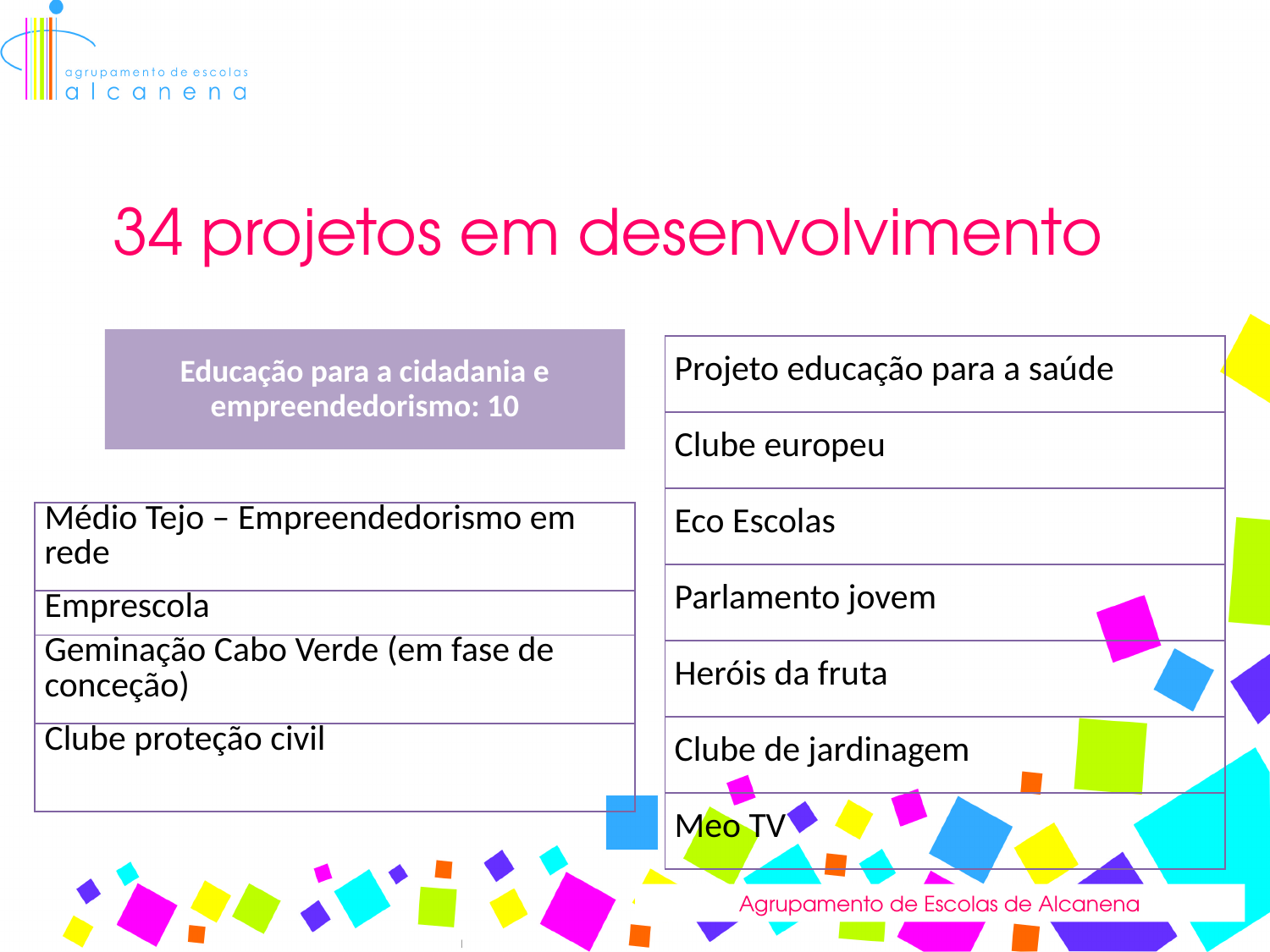

# 34 projetos em desenvolvimento
Educação para a cidadania e empreendedorismo: 10
| Projeto educação para a saúde |
| --- |
| Clube europeu |
| Eco Escolas |
| Parlamento jovem |
| Heróis da fruta |
| Clube de jardinagem |
| Meo TV |
| Médio Tejo – Empreendedorismo em rede |
| --- |
| Emprescola |
| Geminação Cabo Verde (em fase de conceção) |
| Clube proteção civil |
Agrupamento de Escolas de Alcanena